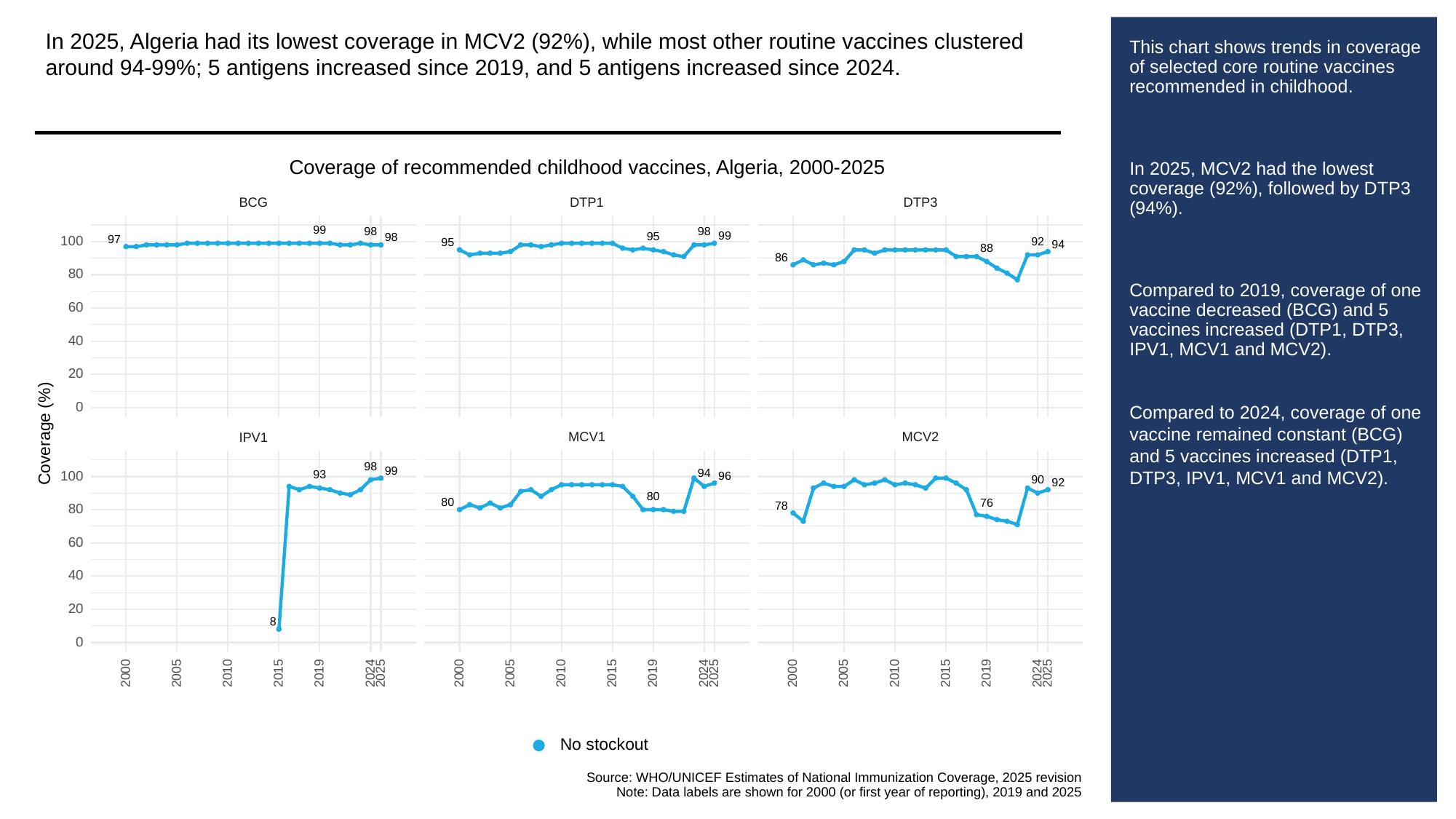

In 2025, Algeria had its lowest coverage in MCV2 (92%), while most other routine vaccines clustered around 94-99%; 5 antigens increased since 2019, and 5 antigens increased since 2024.
# This chart shows trends in coverage of selected core routine vaccines recommended in childhood.

In 2025, MCV2 had the lowest coverage (92%), followed by DTP3 (94%).

Compared to 2019, coverage of one vaccine decreased (BCG) and 5 vaccines increased (DTP1, DTP3, IPV1, MCV1 and MCV2).

Compared to 2024, coverage of one vaccine remained constant (BCG) and 5 vaccines increased (DTP1, DTP3, IPV1, MCV1 and MCV2).

Coverage of recommended childhood vaccines, Algeria, 2000-2025
BCG
DTP3
DTP1

99
98
98
99
95
98
97
100
92
95
94

88

86

80

60

40

20

0

Coverage (%)
MCV1
MCV2
IPV1

98
99
94
93
100
96

90

92

80

80
76

78

80

60

40

20

8

0

2000
2005
2010
2015
2019
2024
2025
2000
2005
2010
2015
2019
2024
2025
2000
2005
2010
2015
2019
2024
2025
No stockout

Source: WHO/UNICEF Estimates of National Immunization Coverage, 2025 revision
Note: Data labels are shown for 2000 (or first year of reporting), 2019 and 2025